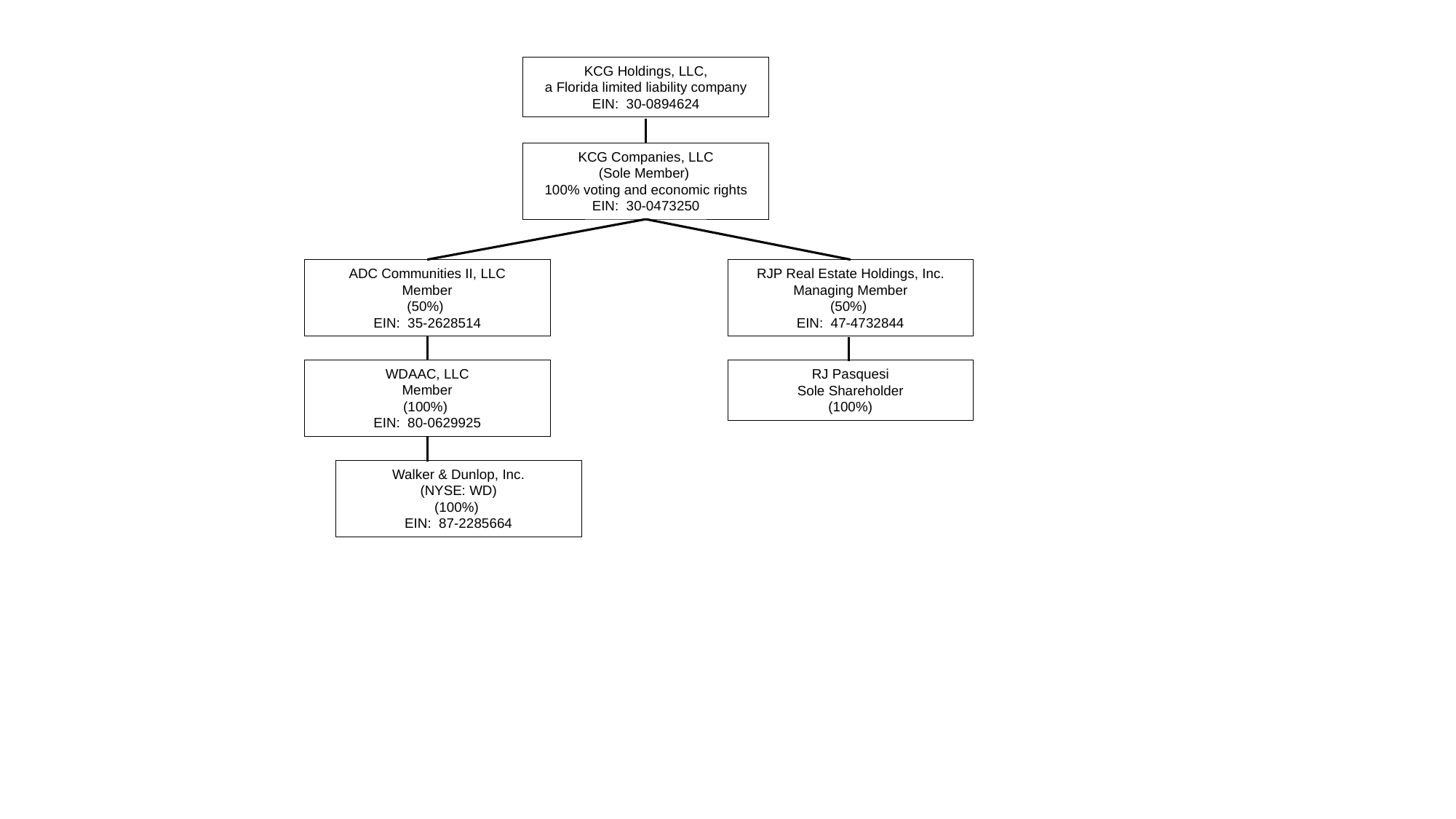

KCG Holdings, LLC,
a Florida limited liability company
EIN:  30-0894624
KCG Companies, LLC
(Sole Member)
100% voting and economic rights
EIN:  30-0473250
ADC Communities II, LLC
Member
(50%)
EIN:  35-2628514
RJP Real Estate Holdings, Inc.
Managing Member
(50%)
EIN:  47-4732844
WDAAC, LLC
Member
(100%)
EIN:  80-0629925
RJ Pasquesi
Sole Shareholder
(100%)
Walker & Dunlop, Inc.
(NYSE: WD)
(100%)
EIN:  87-2285664